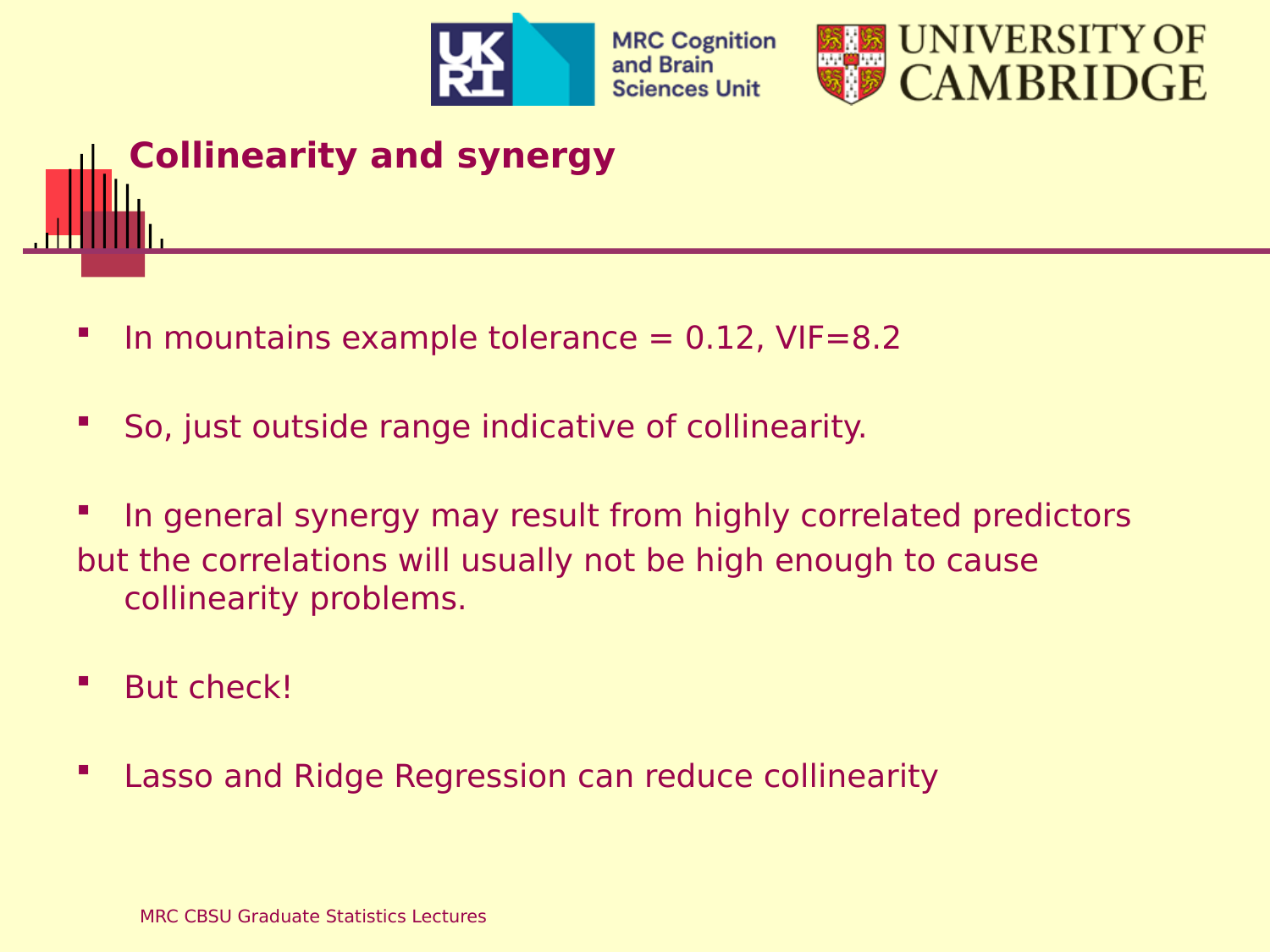

# Collinearity and synergy

In mountains example tolerance = 0.12, VIF=8.2

So, just outside range indicative of collinearity.

In general synergy may result from highly correlated predictors
but the correlations will usually not be high enough to cause collinearity problems.

But check!

Lasso and Ridge Regression can reduce collinearity

MRC CBSU Graduate Statistics Lectures